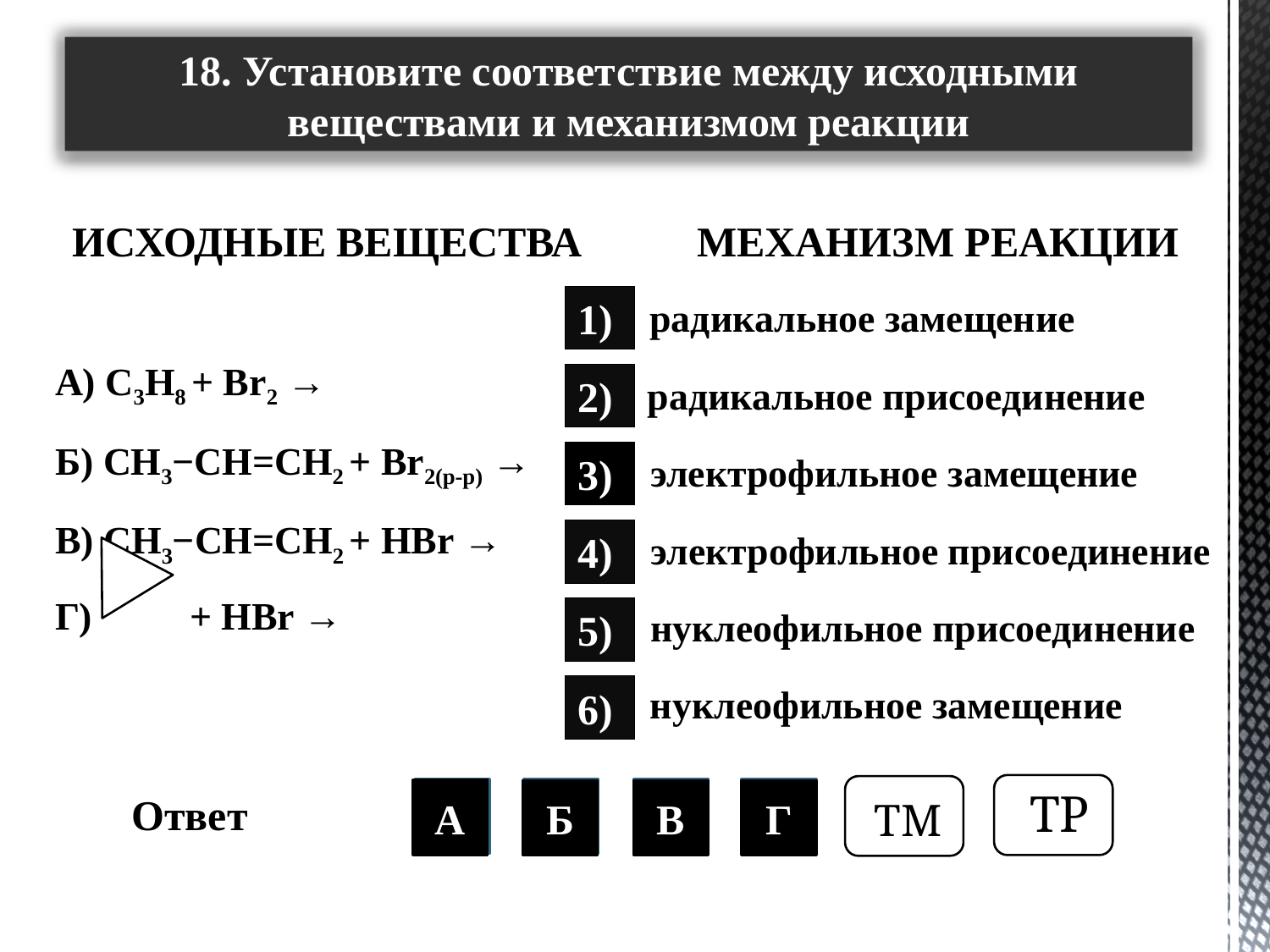

18. Установите соответствие между исходными веществами и механизмом реакции
  ИСХОДНЫЕ ВЕЩЕСТВА	 МЕХАНИЗМ РЕАКЦИИ
1)
радикальное замещение
А) C3H8 + Br2 →
Б) CH3−CH=CH2 + Br2(р-р) →
В) CH3−CH=CH2 + HBr →
Г)          + HBr →
2)
радикальное присоединение
3)
электрофильное замещение
электрофильное присоединение
4)

нуклеофильное присоединение
5)
нуклеофильное замещение
6)
ТР
ТМ
1
4
4
4
А
Б
В
Г
   Ответ